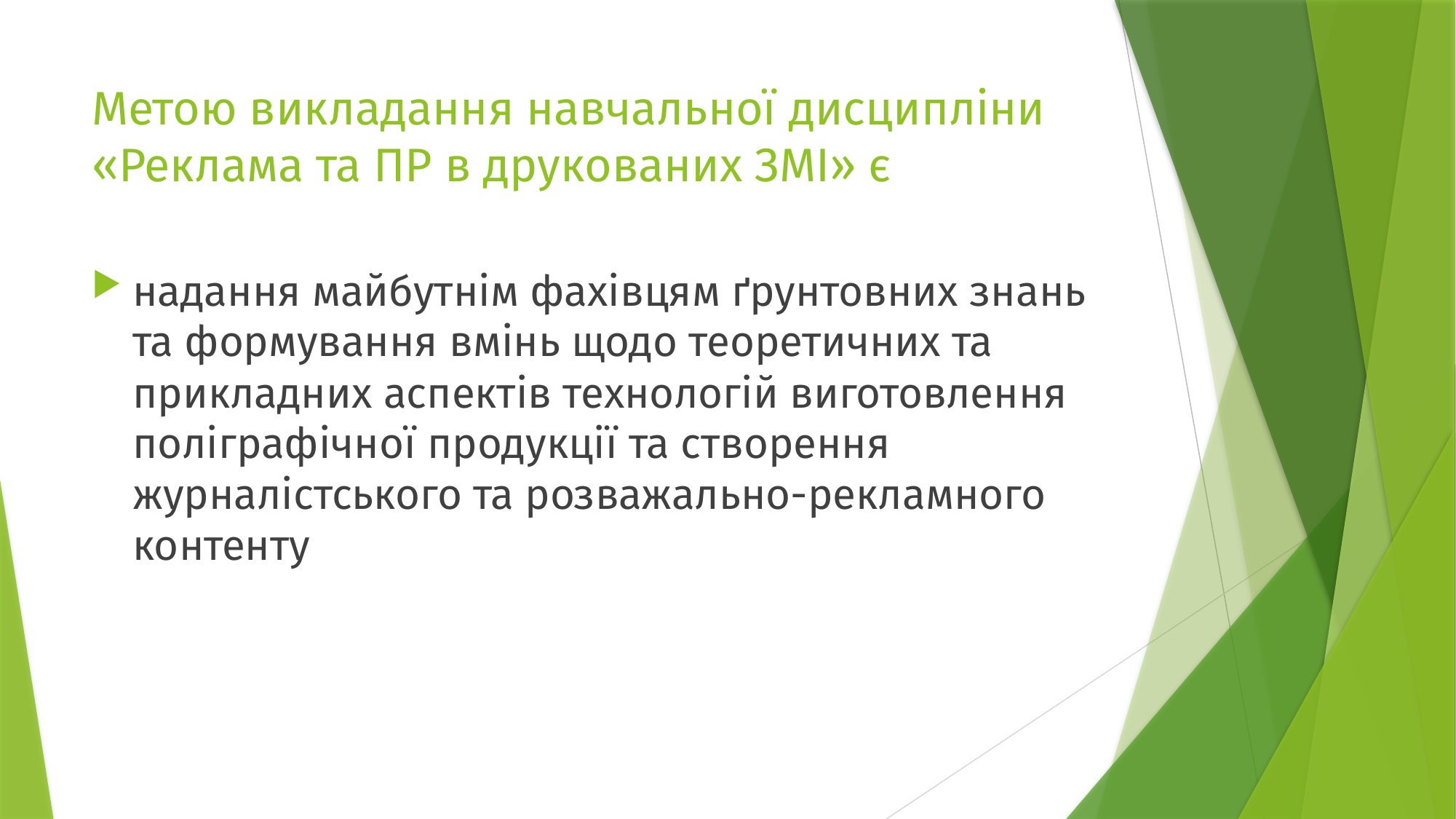

# Метою викладання навчальної дисципліни «Реклама та ПР в друкованих ЗМІ» є
надання майбутнім фахівцям ґрунтовних знань та формування вмінь щодо теоретичних та прикладних аспектів технологій виготовлення поліграфічної продукції та створення журналістського та розважально-рекламного контенту